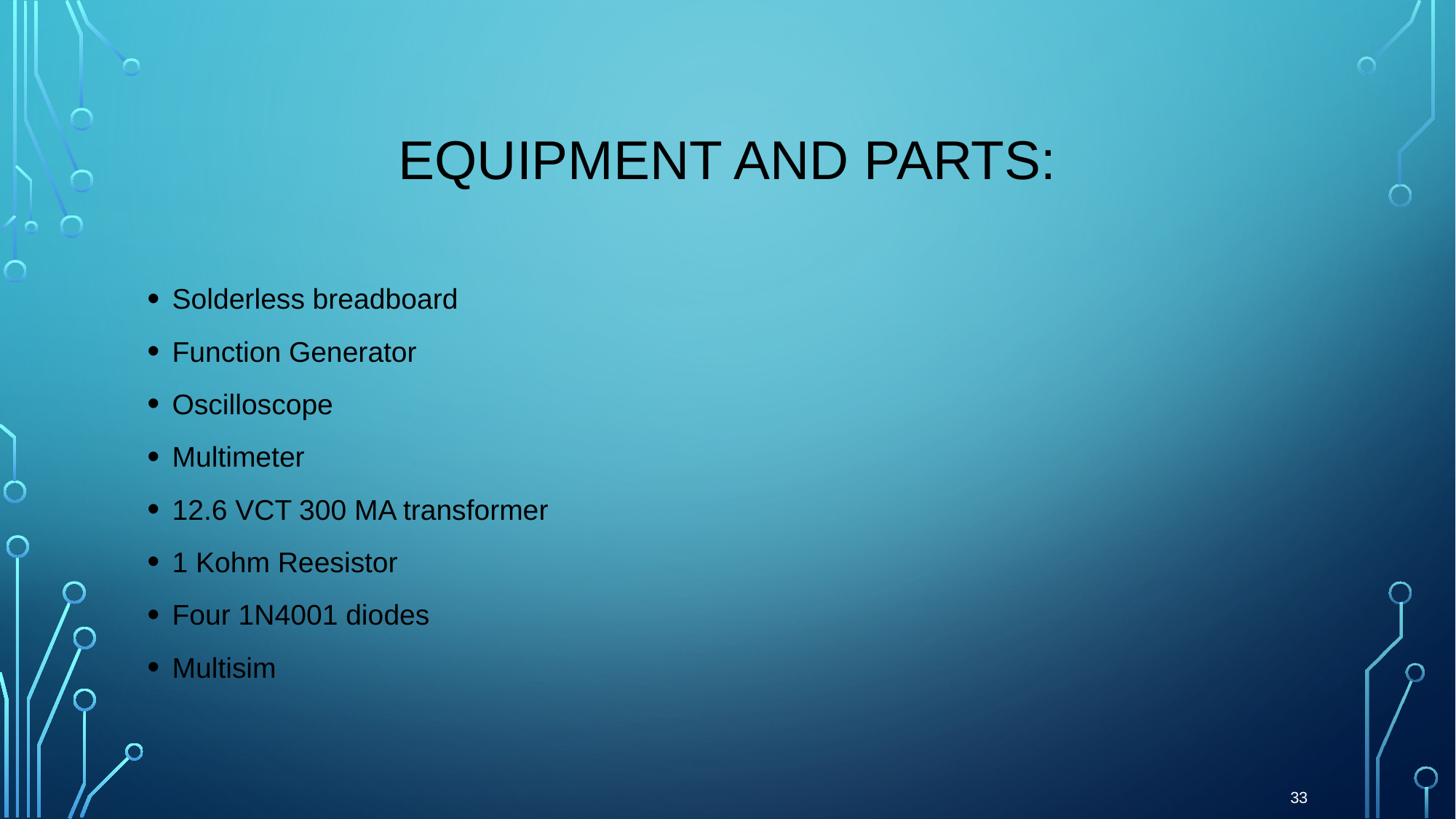

# Equipment and Parts:
Solderless breadboard
Function Generator
Oscilloscope
Multimeter
12.6 VCT 300 MA transformer
1 Kohm Reesistor
Four 1N4001 diodes
Multisim

33